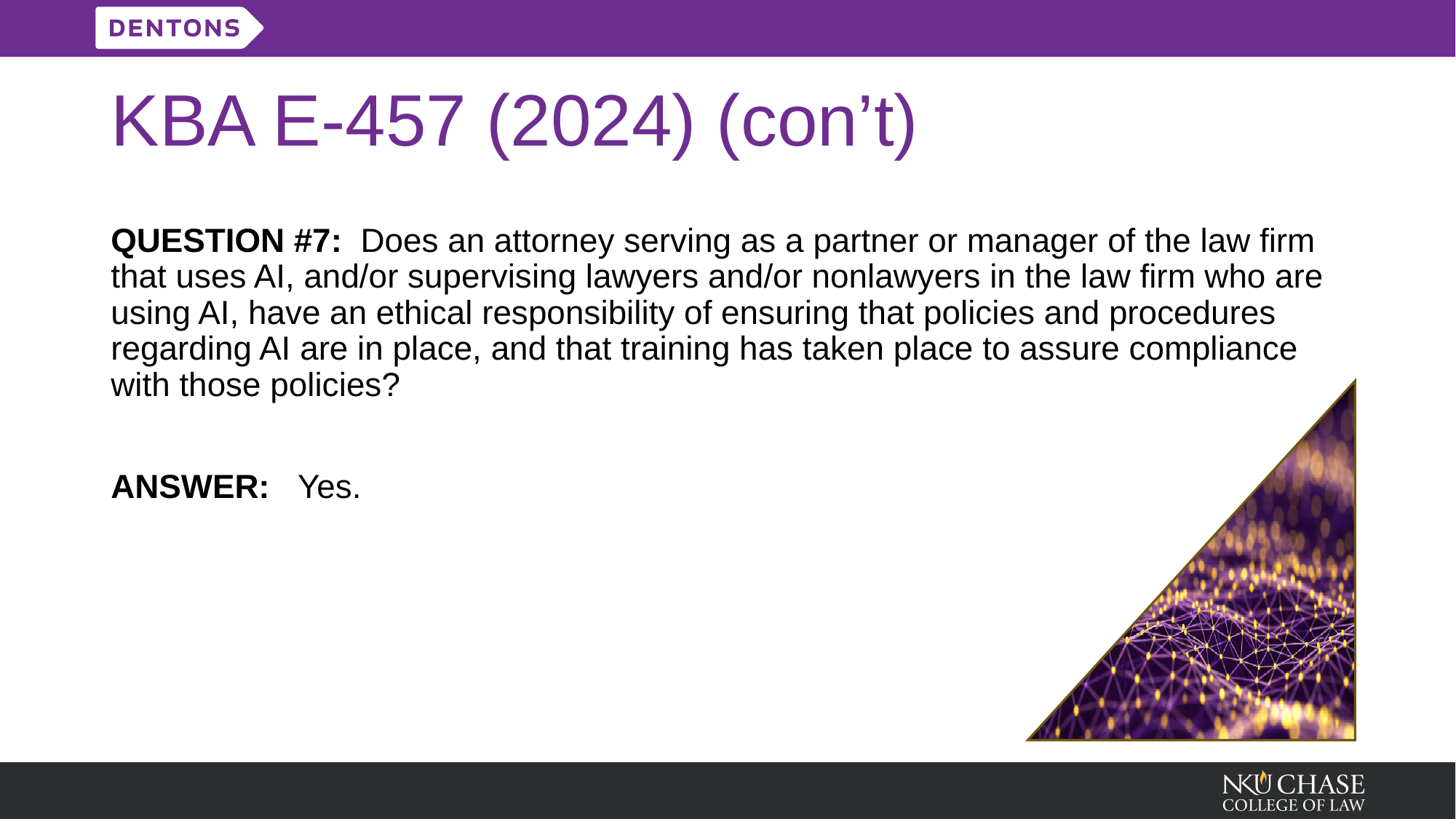

# KBA E-457 (2024) (con’t)
QUESTION #7:  Does an attorney serving as a partner or manager of the law firm that uses AI, and/or supervising lawyers and/or nonlawyers in the law firm who are using AI, have an ethical responsibility of ensuring that policies and procedures regarding AI are in place, and that training has taken place to assure compliance with those policies?

ANSWER:   Yes.